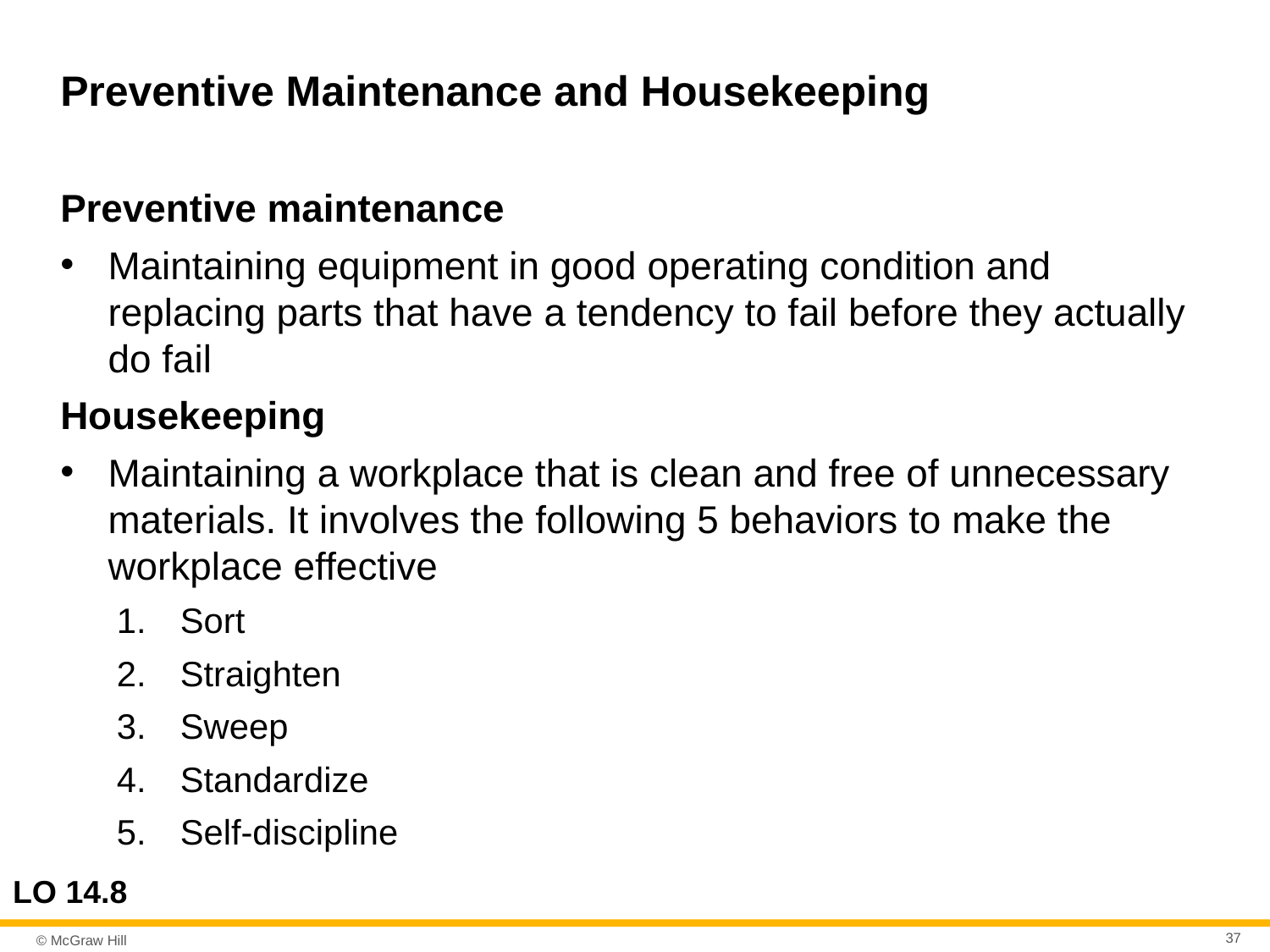

# Preventive Maintenance and Housekeeping
Preventive maintenance
Maintaining equipment in good operating condition and replacing parts that have a tendency to fail before they actually do fail
Housekeeping
Maintaining a workplace that is clean and free of unnecessary materials. It involves the following 5 behaviors to make the workplace effective
Sort
Straighten
Sweep
Standardize
Self-discipline
LO 14.8